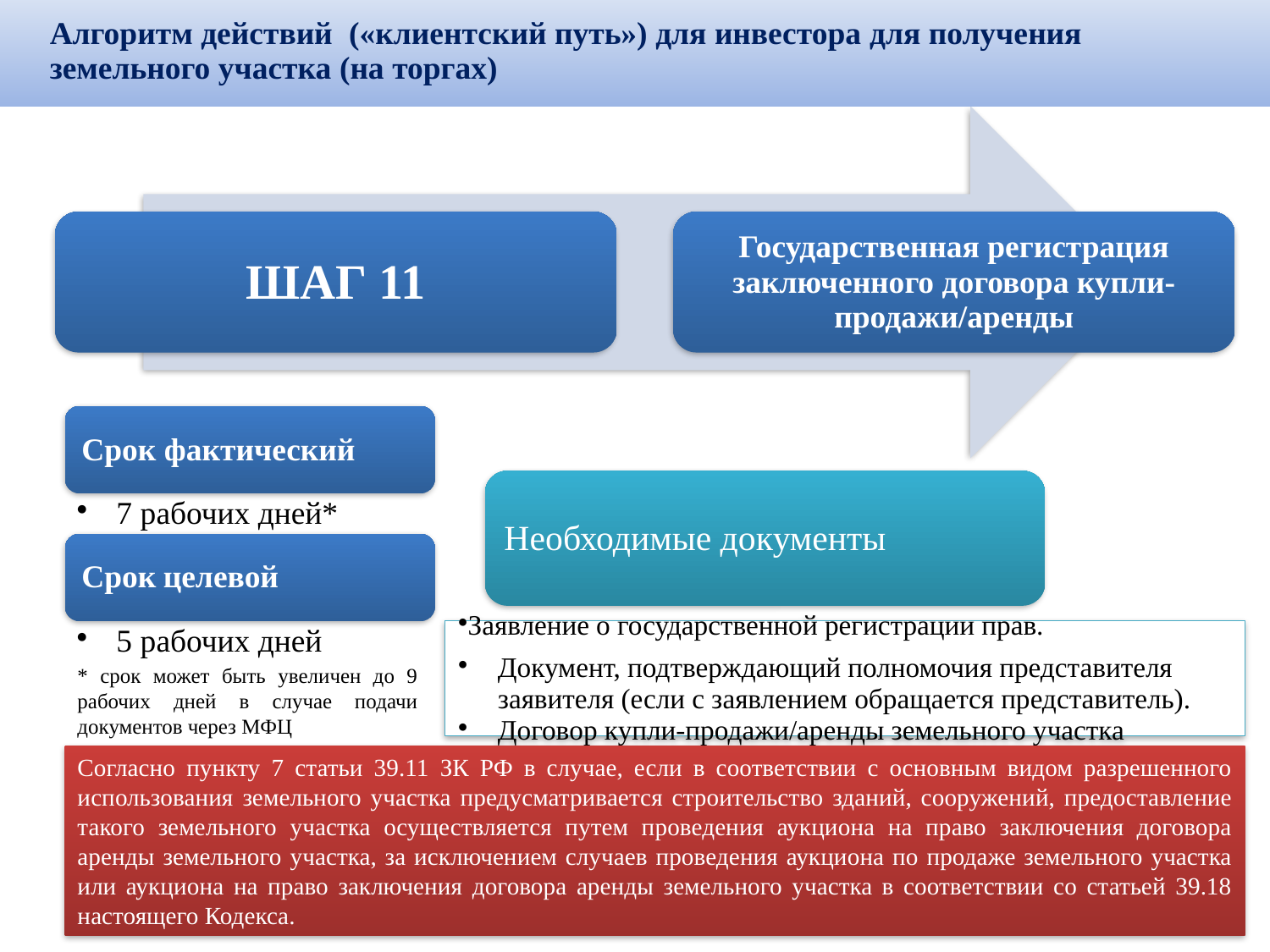

# Алгоритм действий  («клиентский путь») для инвестора для получения земельного участка (на торгах)
ШАГ 11
Государственная регистрация заключенного договора купли-продажи/аренды
Срок фактический
7 рабочих дней*
Срок целевой
5 рабочих дней
Необходимые документы
Заявление о государственной регистрации прав.
Документ, подтверждающий полномочия представителя заявителя (если с заявлением обращается представитель).
Договор купли-продажи/аренды земельного участка
* срок может быть увеличен до 9 рабочих дней в случае подачи документов через МФЦ
Согласно пункту 7 статьи 39.11 ЗК РФ в случае, если в соответствии с основным видом разрешенного использования земельного участка предусматривается строительство зданий, сооружений, предоставление такого земельного участка осуществляется путем проведения аукциона на право заключения договора аренды земельного участка, за исключением случаев проведения аукциона по продаже земельного участка или аукциона на право заключения договора аренды земельного участка в соответствии со статьей 39.18 настоящего Кодекса.